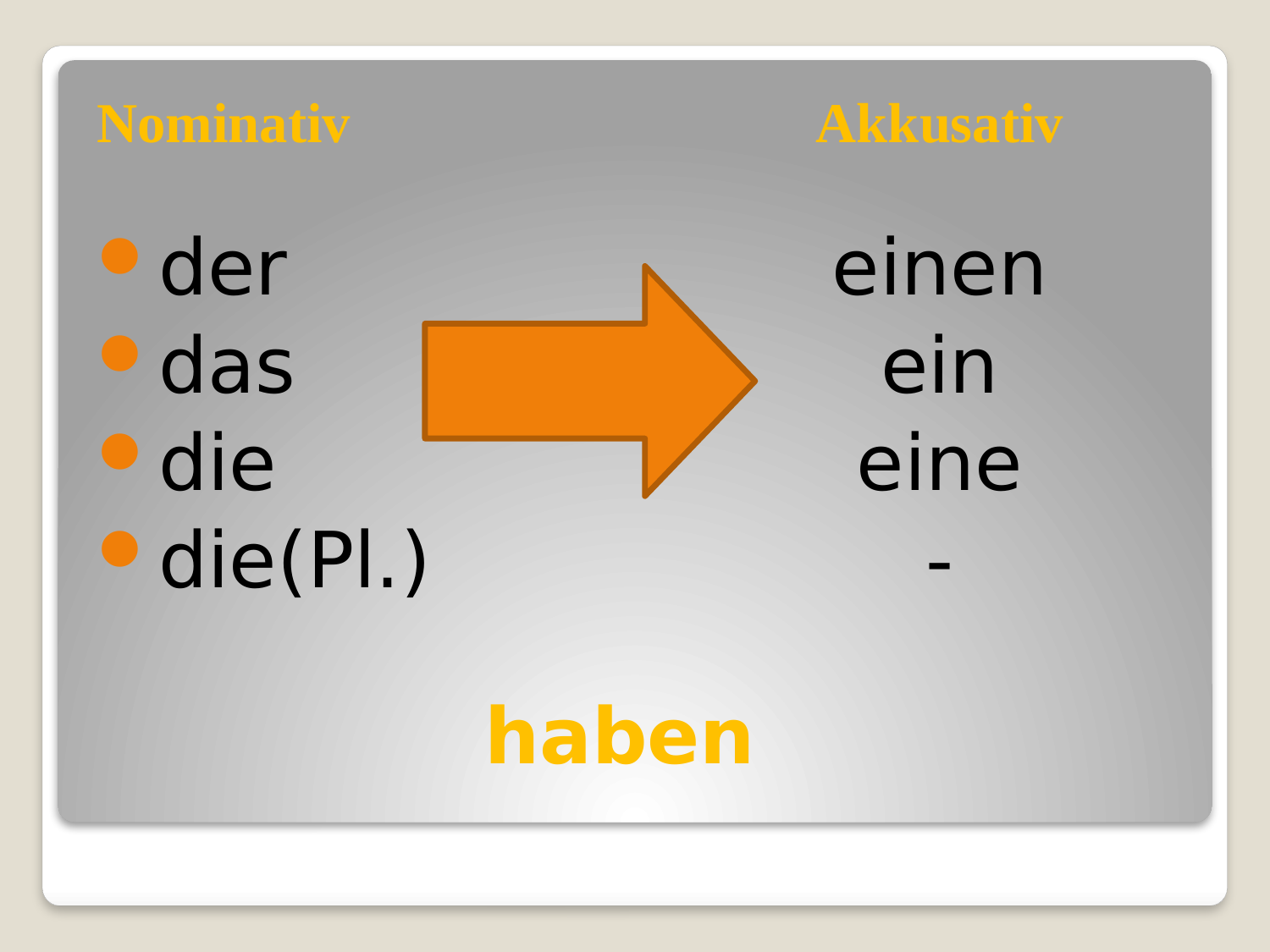

Nominativ

der
das
die
die(Pl.)
Akkusativ

einen
ein
eine
-

# haben